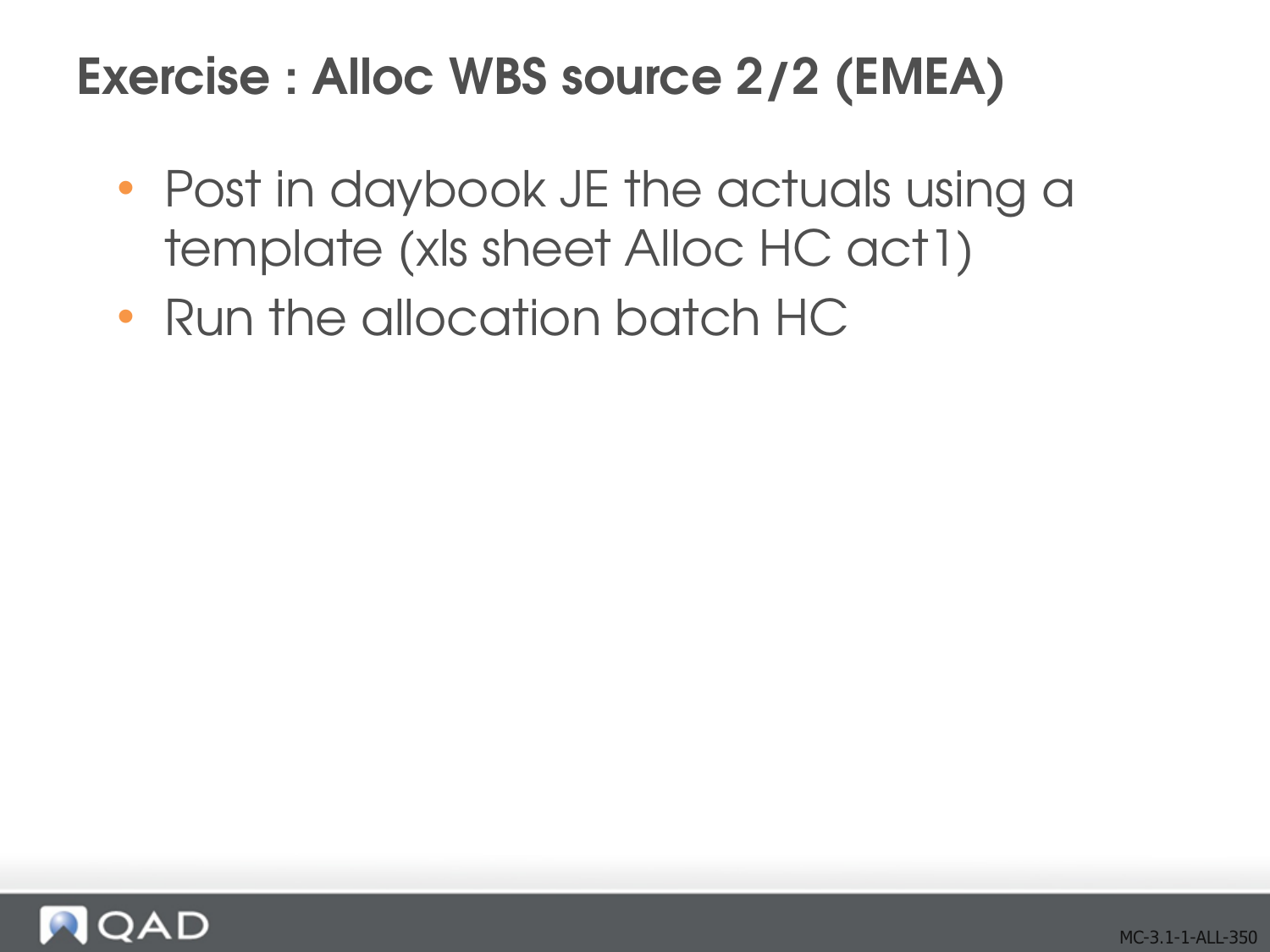

# Exercise : Alloc WBS source 2/2 (EMEA)
Post in daybook JE the actuals using a template (xls sheet Alloc HC act1)
Run the allocation batch HC
MC-3.1-1-ALL-350